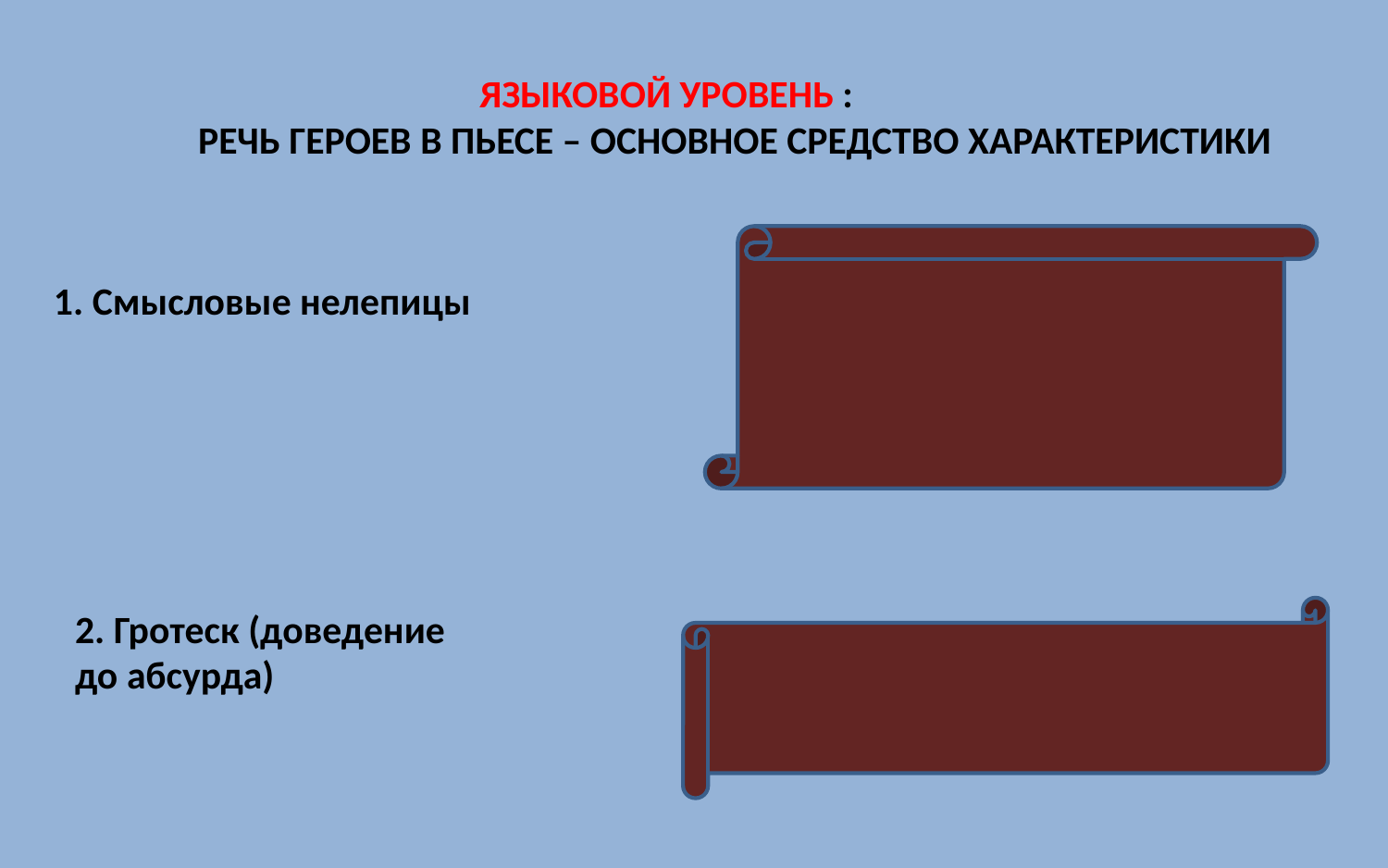

ЯЗЫКОВОЙ УРОВЕНЬ :
                     РЕЧЬ ГЕРОЕВ В ПЬЕСЕ – ОСНОВНОЕ СРЕДСТВО ХАРАКТЕРИСТИКИ

Армейский юмор Скалозуба
«Мы с нею вместе не служили»
«Я князь-Григорию и вам
Фельдфебеля в Вольтеры дам,
Он в три шеренги вас построит,
А пикнете, так мигом успокоит»
1. Смысловые нелепицы
2. Гротеск (доведение
до абсурда)

«Покойница с ума сходила восемь раз!»